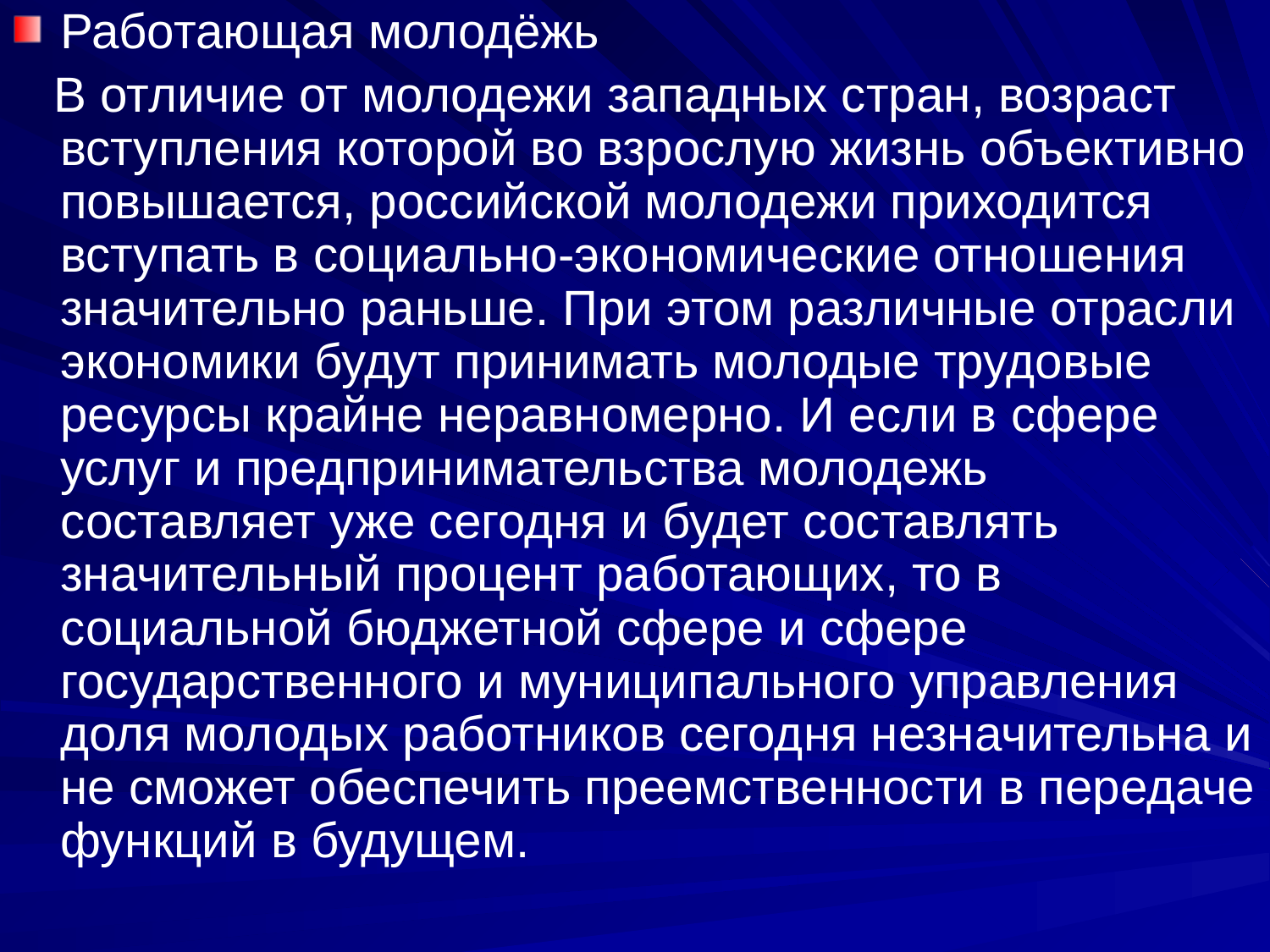

Работающая молодёжь
   В отличие от молодежи западных стран, возраст вступления которой во взрослую жизнь объективно повышается, российской молодежи приходится вступать в социально-экономические отношения значительно раньше. При этом различные отрасли экономики будут принимать молодые трудовые ресурсы крайне неравномерно. И если в сфере услуг и предпринимательства молодежь составляет уже сегодня и будет составлять значительный процент работающих, то в социальной бюджетной сфере и сфере государственного и муниципального управления доля молодых работников сегодня незначительна и не сможет обеспечить преемственности в передаче функций в будущем.
#